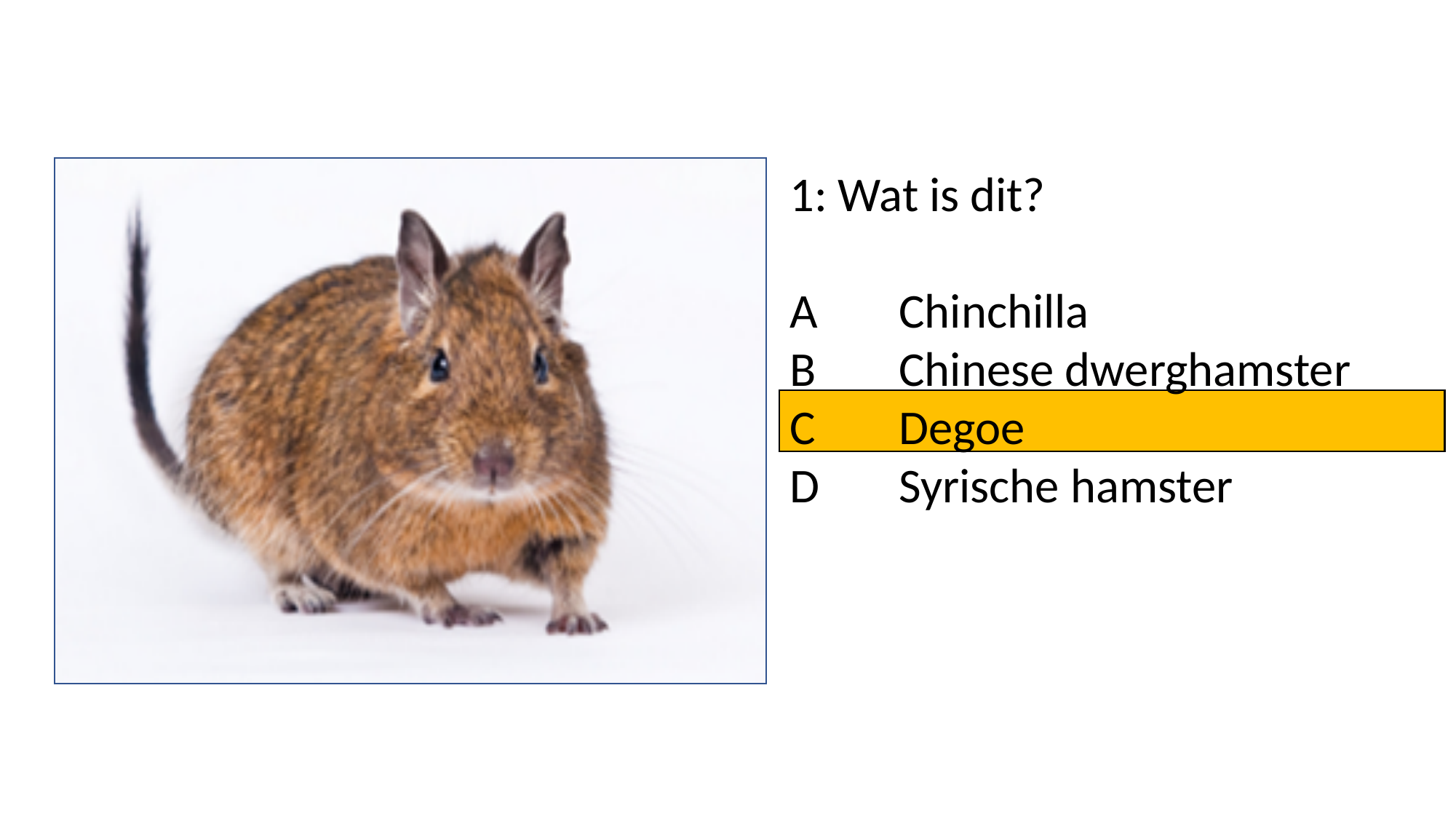

1: Wat is dit?

A	Chinchilla
B	Chinese dwerghamster
C	Degoe
D	Syrische hamster